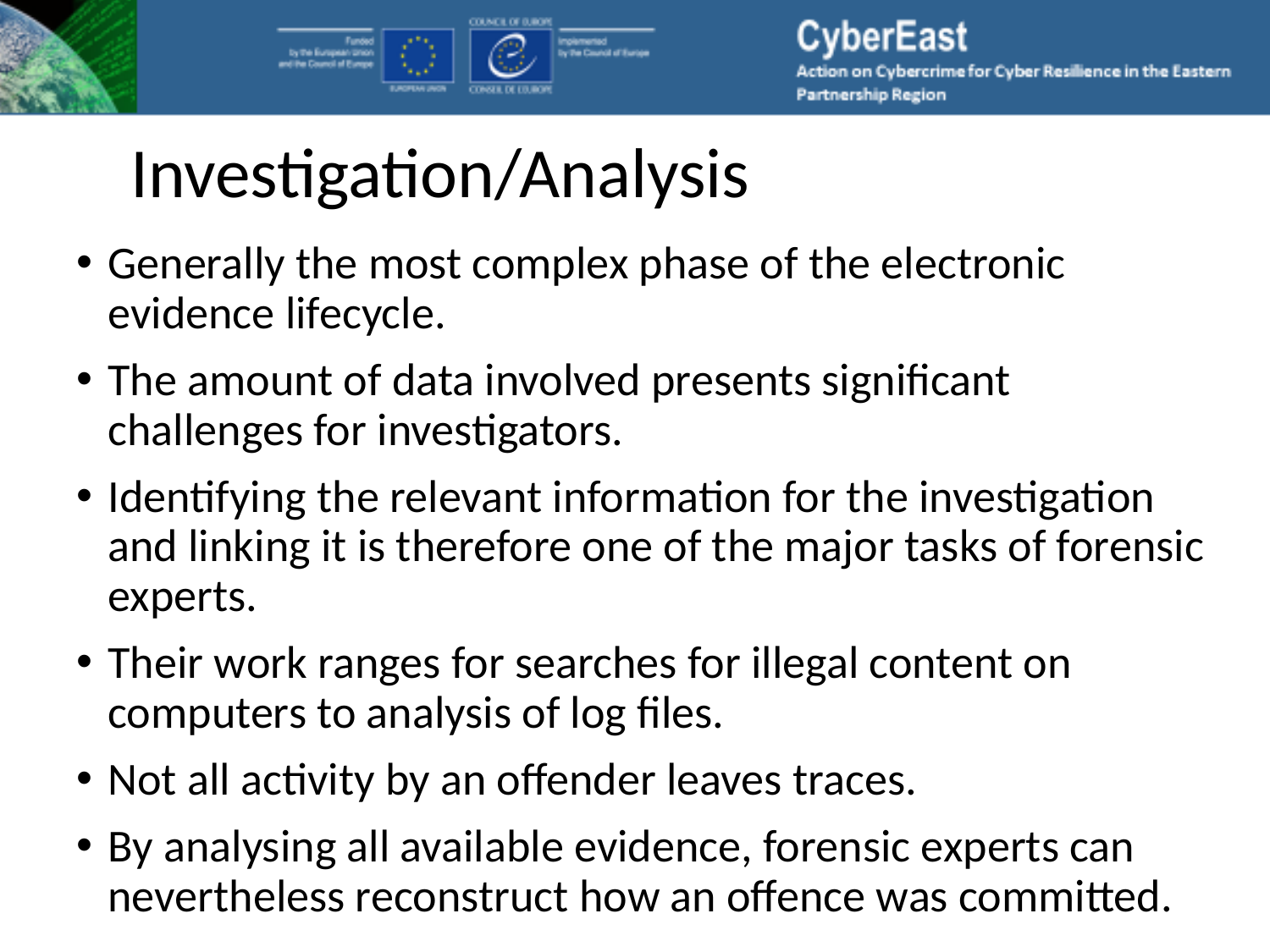

# Investigation/Analysis
Generally the most complex phase of the electronic evidence lifecycle.
The amount of data involved presents significant challenges for investigators.
Identifying the relevant information for the investigation and linking it is therefore one of the major tasks of forensic experts.
Their work ranges for searches for illegal content on computers to analysis of log files.
Not all activity by an offender leaves traces.
By analysing all available evidence, forensic experts can nevertheless reconstruct how an offence was committed.